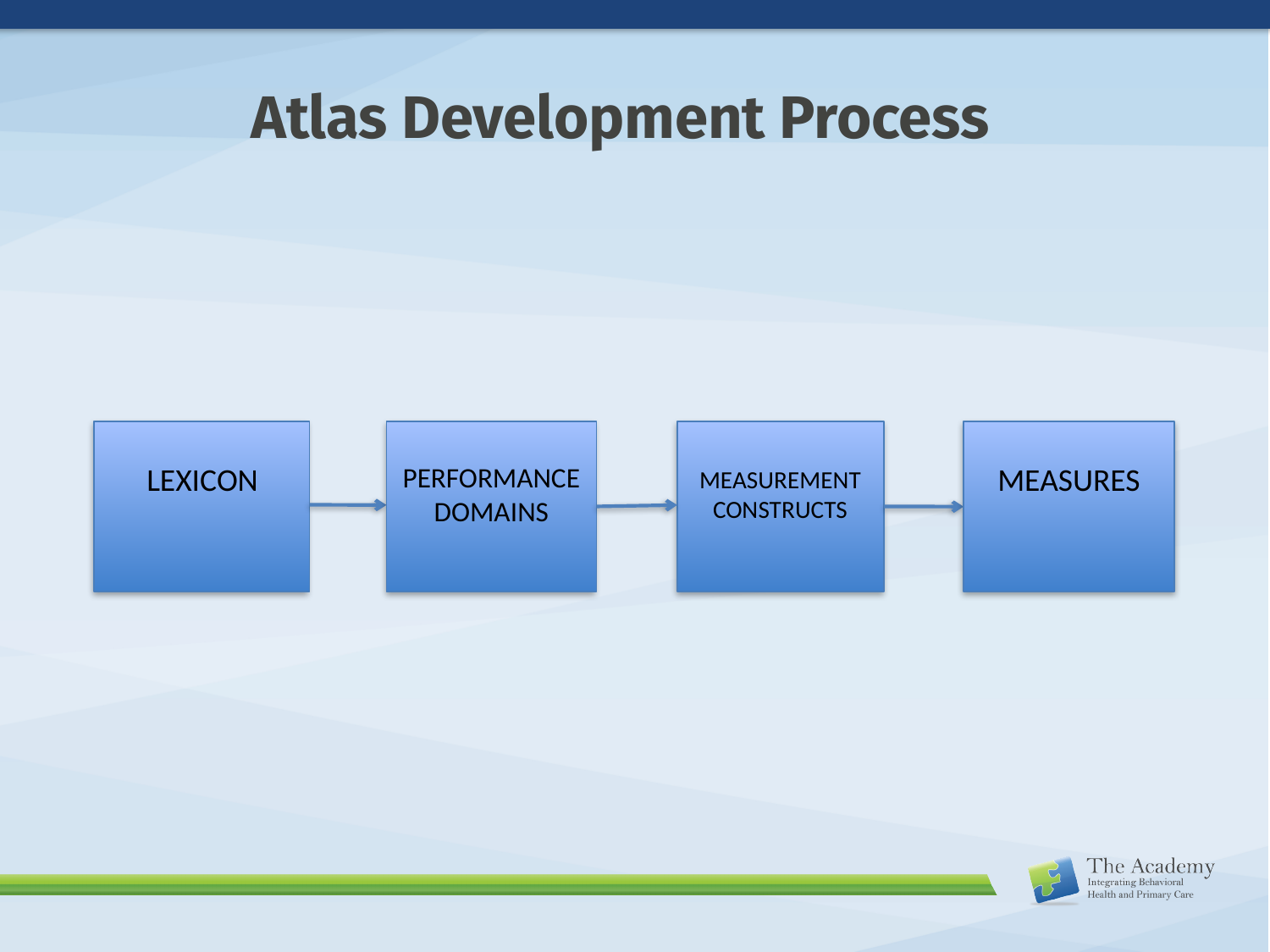

# Atlas Development Process

LEXICON
PERFORMANCE DOMAINS
MEASURES
MEASUREMENT CONSTRUCTS